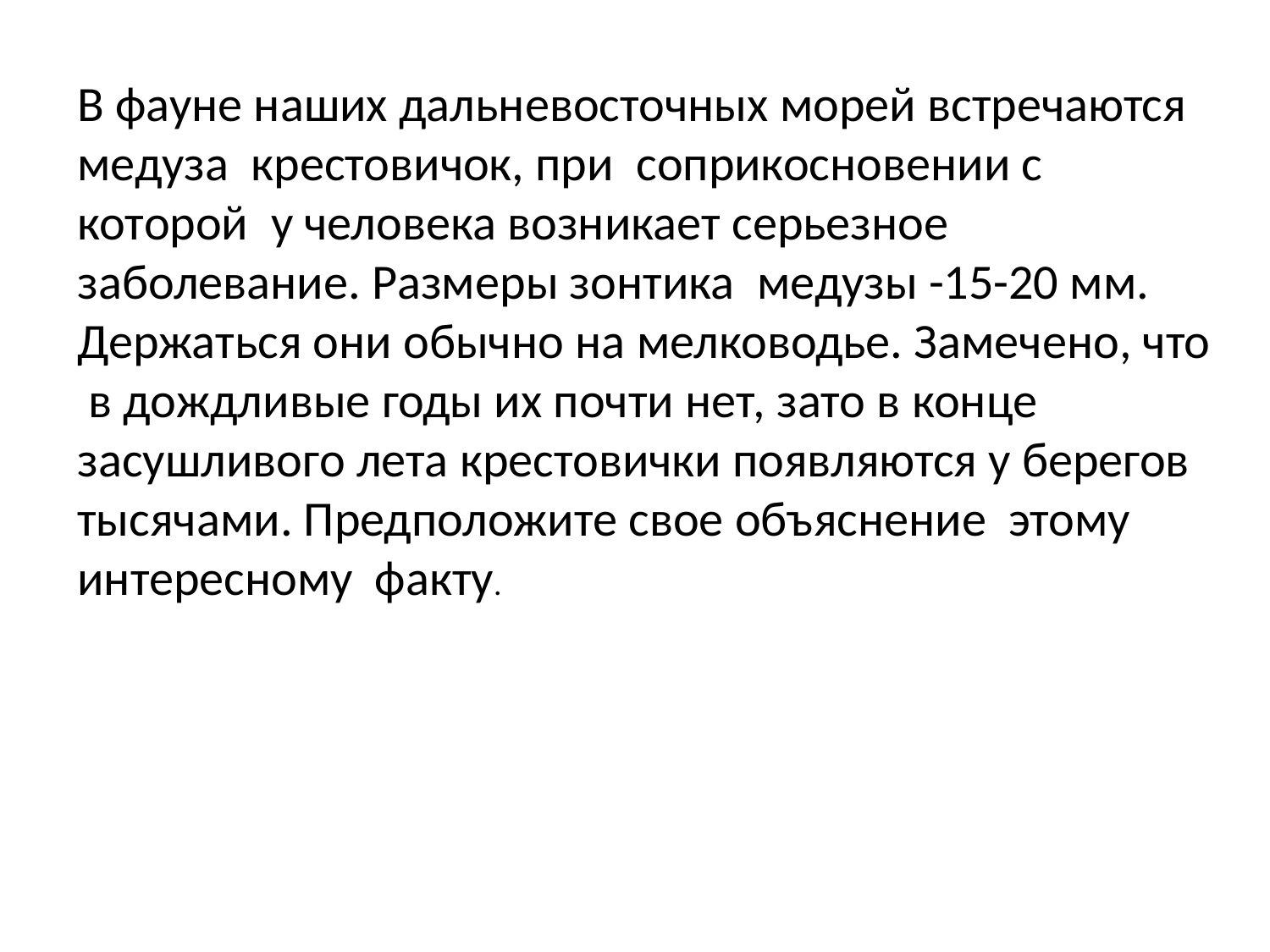

В фауне наших дальневосточных морей встречаются  медуза  крестовичок, при  соприкосновении с которой  у человека возникает серьезное  заболевание. Размеры зонтика  медузы -15-20 мм. Держаться они обычно на мелководье. Замечено, что  в дождливые годы их почти нет, зато в конце засушливого лета крестовички появляются у берегов тысячами. Предположите свое объяснение  этому  интересному  факту.